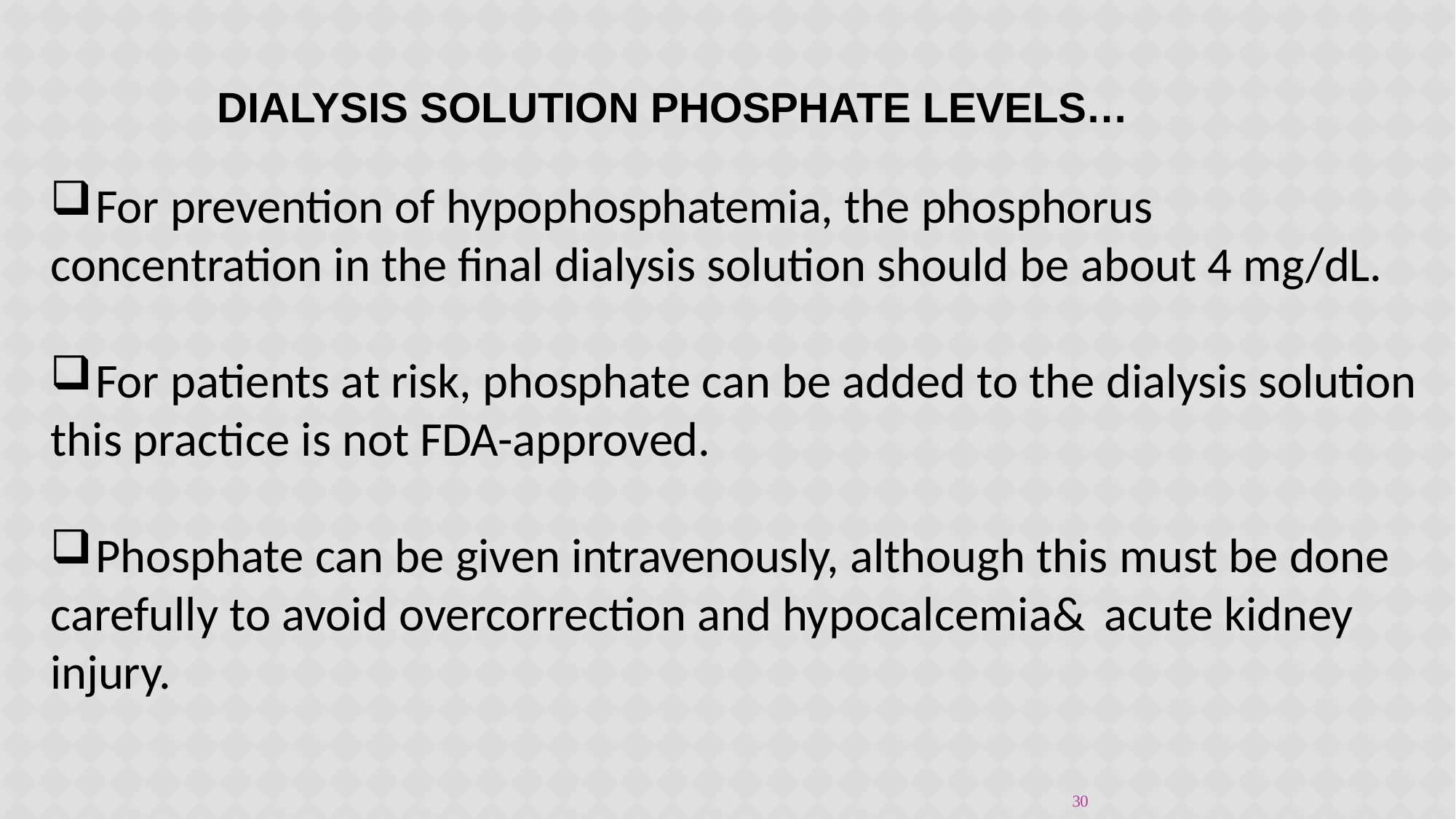

# Dialysis solution phosphate levels…
	For prevention of hypophosphatemia, the phosphorus concentration in the final dialysis solution should be about 4 mg/dL.
	For patients at risk, phosphate can be added to the dialysis solution this practice is not FDA-approved.
	Phosphate can be given intravenously, although this must be done carefully to avoid overcorrection and hypocalcemia& acute kidney injury.
30